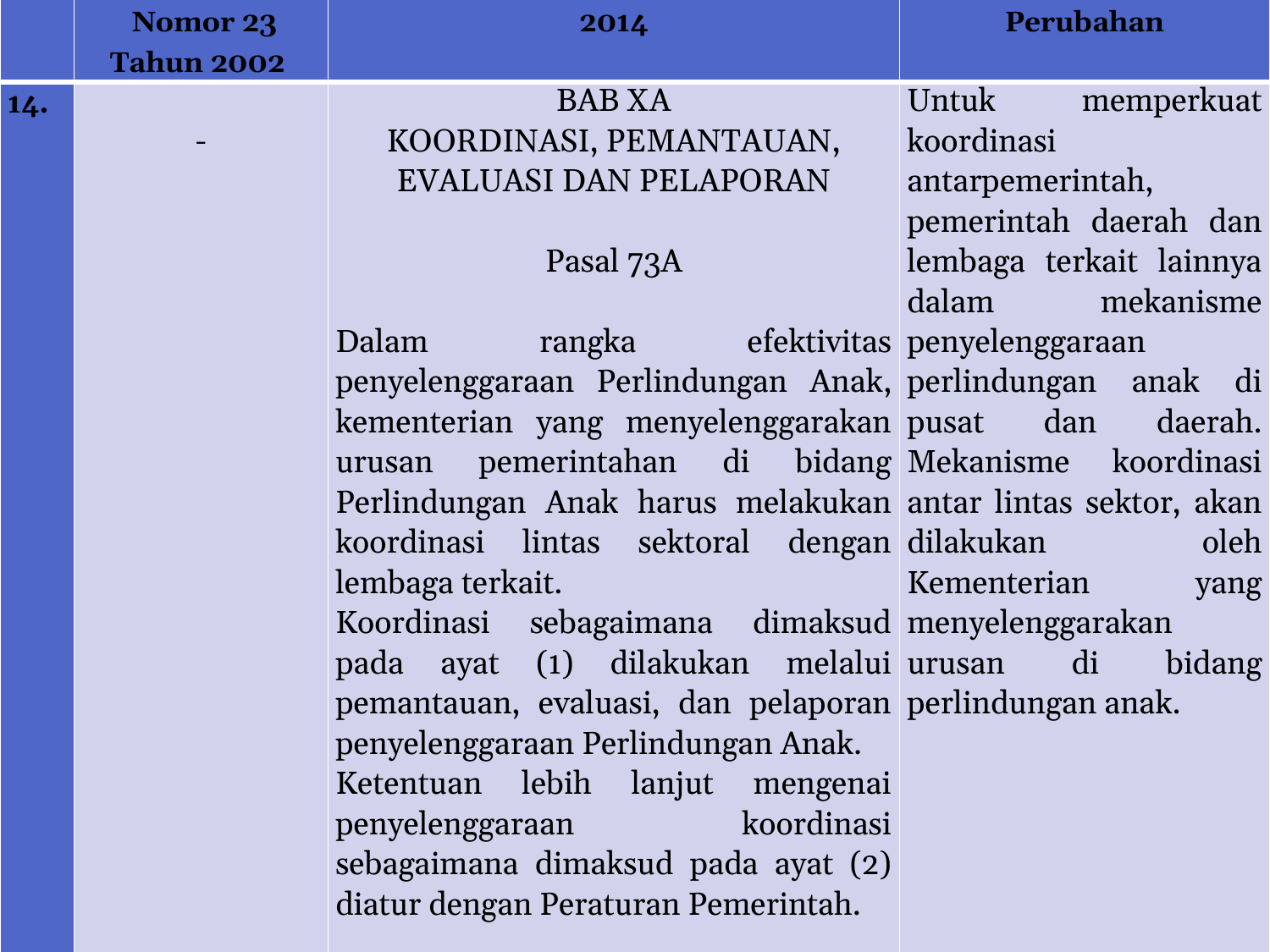

| No. | Undang-Undang Nomor 23 Tahun 2002 | Undang-Undang Nomor 35 Tahun 2014 | Keterangan Perubahan |
| --- | --- | --- | --- |
| 14. | - | BAB XA KOORDINASI, PEMANTAUAN, EVALUASI DAN PELAPORAN Pasal 73A   Dalam rangka efektivitas penyelenggaraan Perlindungan Anak, kementerian yang menyelenggarakan urusan pemerintahan di bidang Perlindungan Anak harus melakukan koordinasi lintas sektoral dengan lembaga terkait. Koordinasi sebagaimana dimaksud pada ayat (1) dilakukan melalui pemantauan, evaluasi, dan pelaporan penyelenggaraan Perlindungan Anak. Ketentuan lebih lanjut mengenai penyelenggaraan koordinasi sebagaimana dimaksud pada ayat (2) diatur dengan Peraturan Pemerintah. | Untuk memperkuat koordinasi antarpemerintah, pemerintah daerah dan lembaga terkait lainnya dalam mekanisme penyelenggaraan perlindungan anak di pusat dan daerah. Mekanisme koordinasi antar lintas sektor, akan dilakukan oleh Kementerian yang menyelenggarakan urusan di bidang perlindungan anak. |